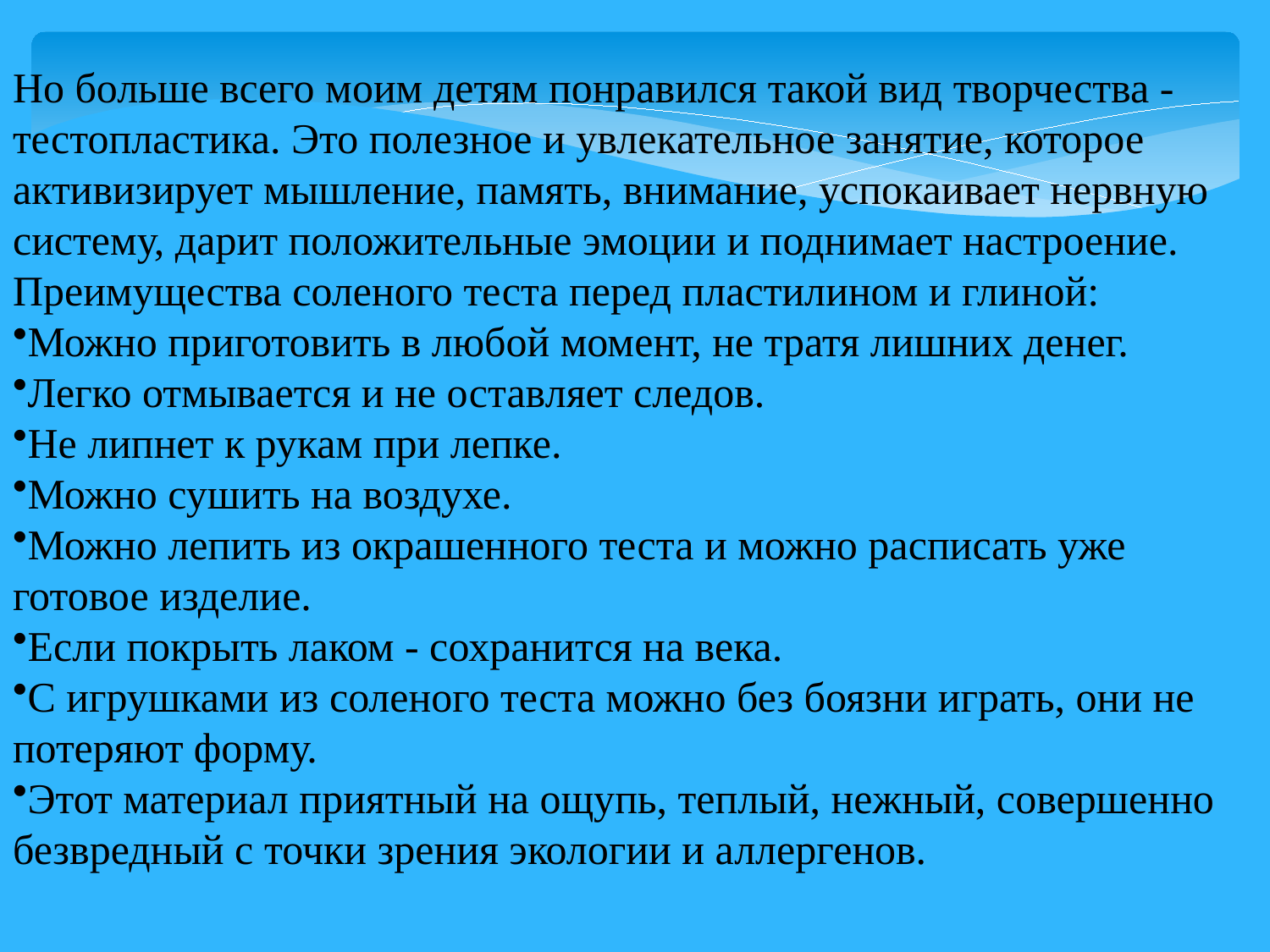

Но больше всего моим детям понравился такой вид творчества - тестопластика. Это полезное и увлекательное занятие, которое активизирует мышление, память, внимание, успокаивает нервную систему, дарит положительные эмоции и поднимает настроение.
Преимущества соленого теста перед пластилином и глиной:
Можно приготовить в любой момент, не тратя лишних денег.
Легко отмывается и не оставляет следов.
Не липнет к рукам при лепке.
Можно сушить на воздухе.
Можно лепить из окрашенного теста и можно расписать уже готовое изделие.
Если покрыть лаком - сохранится на века.
С игрушками из соленого теста можно без боязни играть, они не потеряют форму.
Этот материал приятный на ощупь, теплый, нежный, совершенно безвредный с точки зрения экологии и аллергенов.